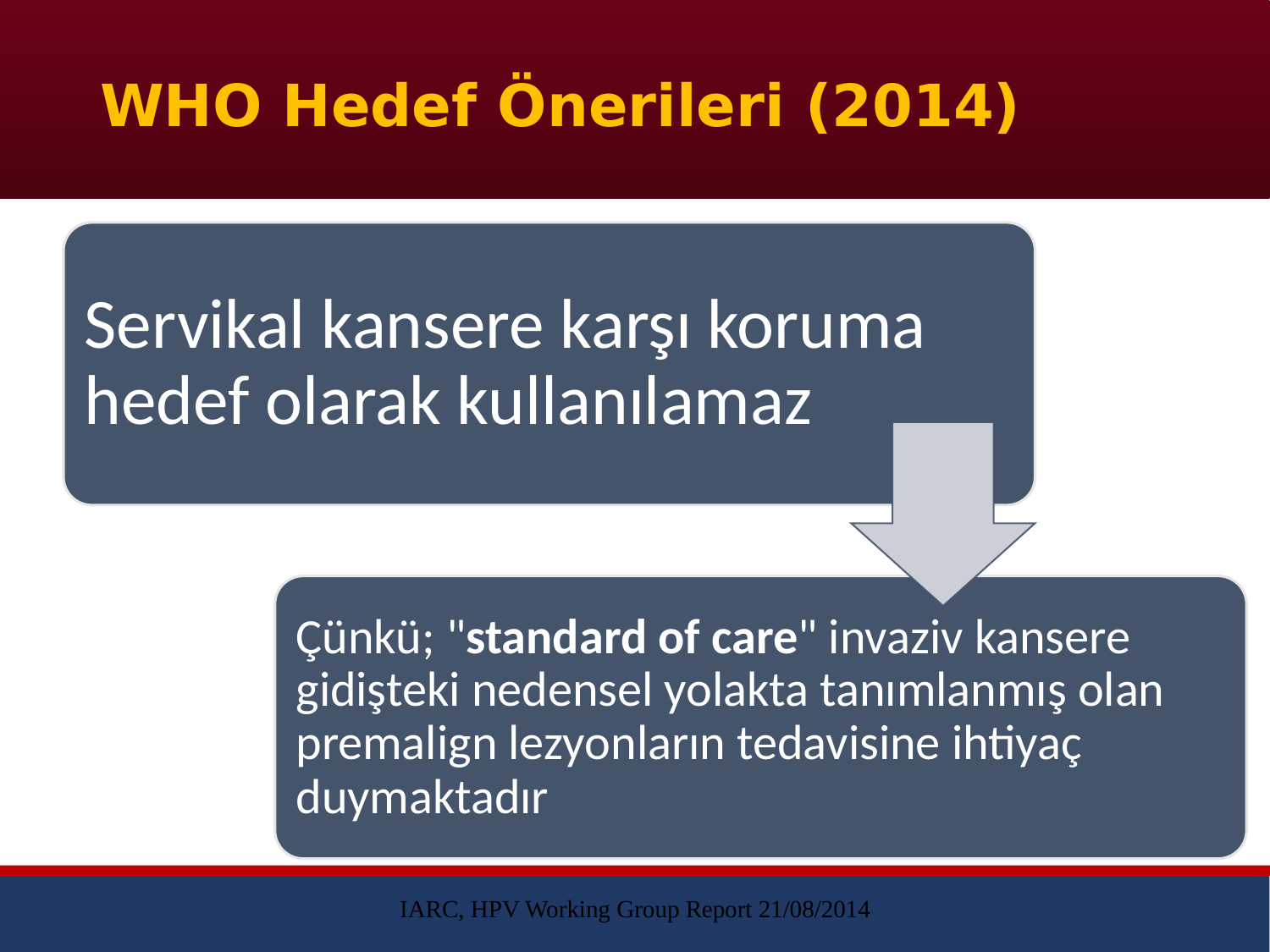

# WHO Hedef Önerileri (2014)
Servikal kansere karşı koruma hedef olarak kullanılamaz

Çünkü; "standard of care" invaziv kansere gidişteki nedensel yolakta tanımlanmış olan premalign lezyonların tedavisine ihtiyaç duymaktadır
IARC, HPV Working Group Report 21/08/2014